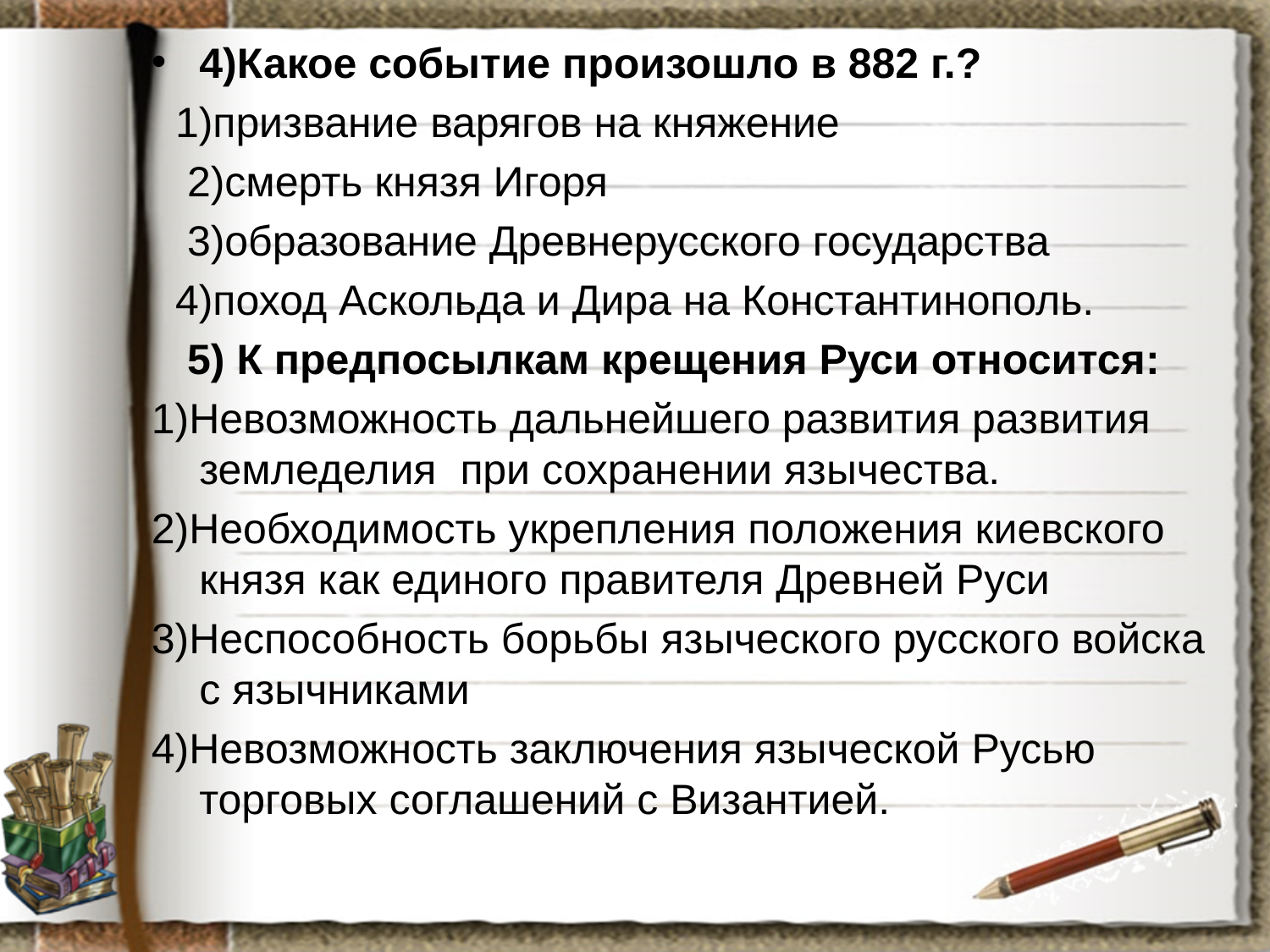

4)Какое событие произошло в 882 г.?
  1)призвание варягов на княжение
   2)смерть князя Игоря
   3)образование Древнерусского государства
  4)поход Аскольда и Дира на Константинополь.
   5) К предпосылкам крещения Руси относится:
1)Невозможность дальнейшего развития развития земледелия  при сохранении язычества.
2)Необходимость укрепления положения киевского князя как единого правителя Древней Руси
3)Неспособность борьбы языческого русского войска с язычниками
4)Невозможность заключения языческой Русью торговых соглашений с Византией.